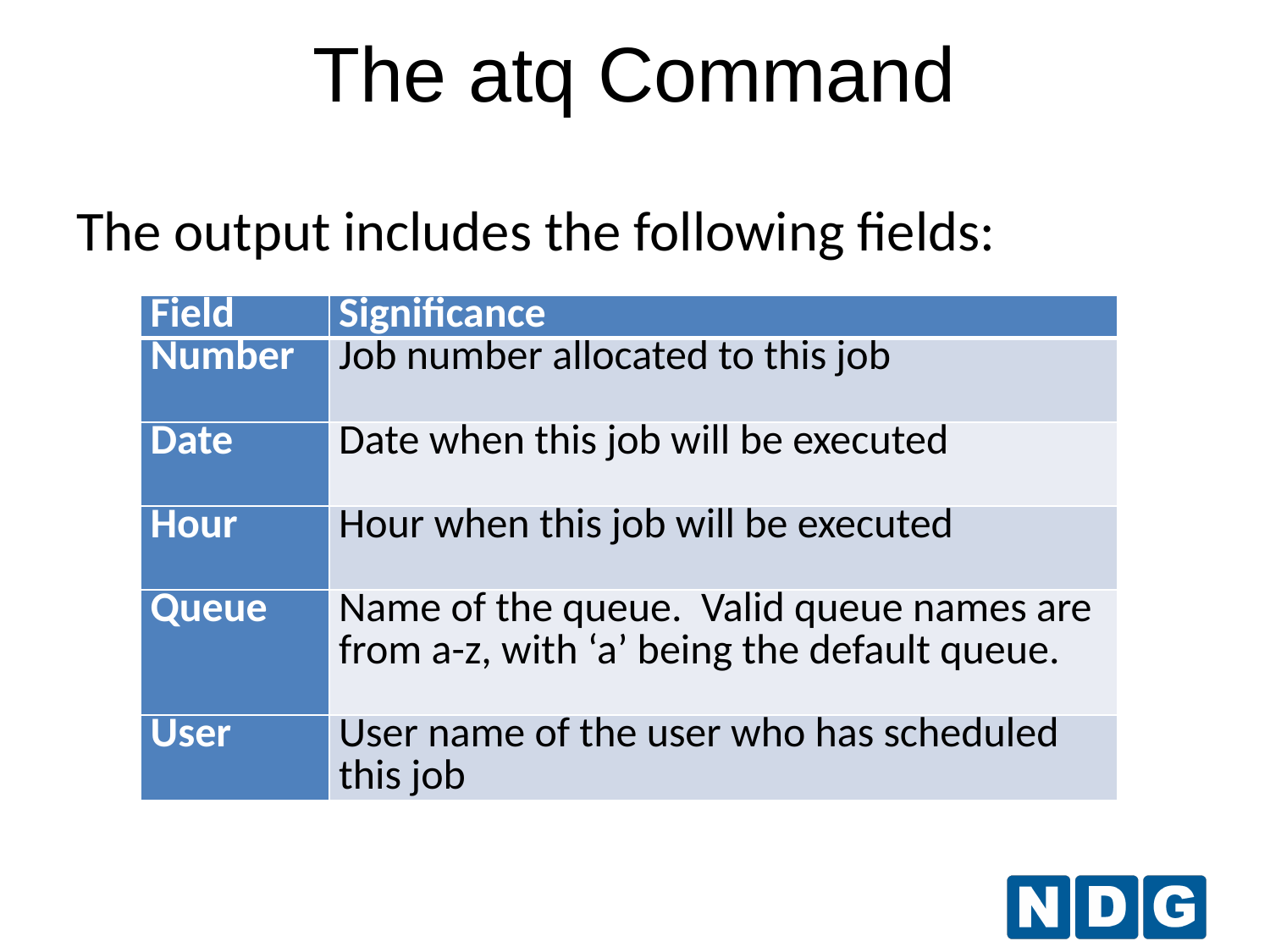

The atq Command
The output includes the following fields:

| Field | Significance |
| --- | --- |
| Number | Job number allocated to this job |
| Date | Date when this job will be executed |
| Hour | Hour when this job will be executed |
| Queue | Name of the queue. Valid queue names are from a-z, with ‘a’ being the default queue. |
| User | User name of the user who has scheduled this job |